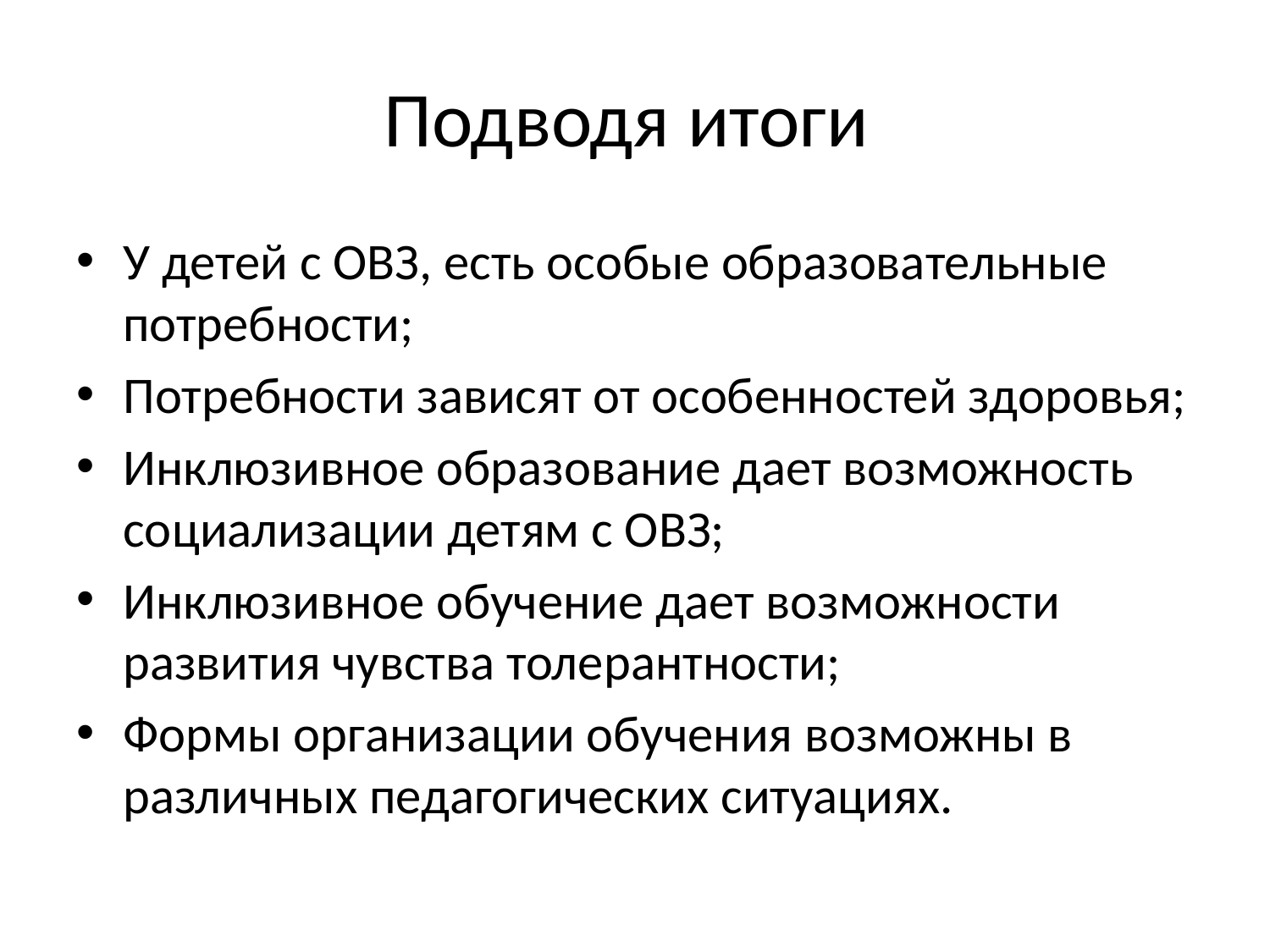

# Подводя итоги
У детей с ОВЗ, есть особые образовательные потребности;
Потребности зависят от особенностей здоровья;
Инклюзивное образование дает возможность социализации детям с ОВЗ;
Инклюзивное обучение дает возможности развития чувства толерантности;
Формы организации обучения возможны в различных педагогических ситуациях.